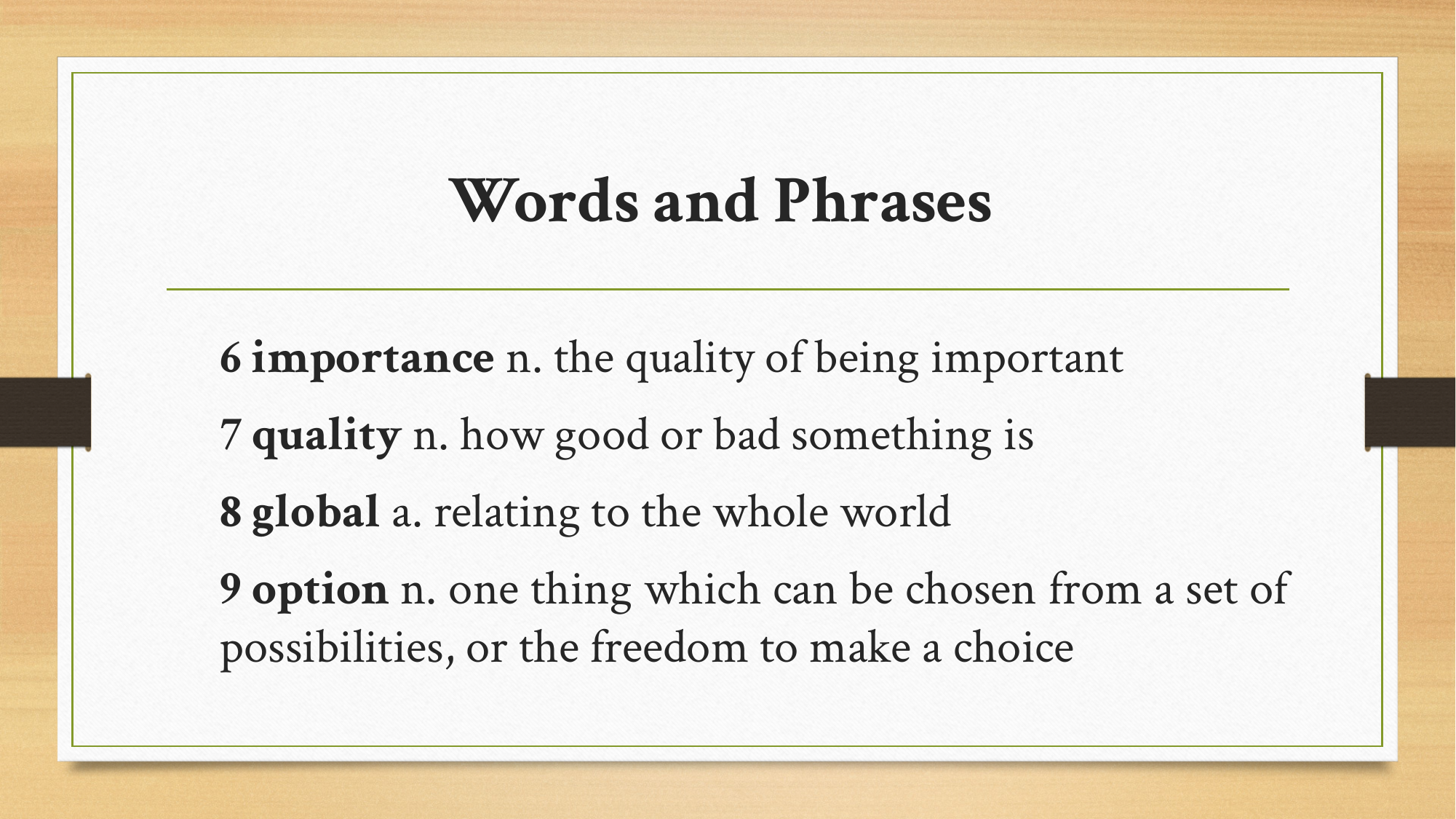

# Words and Phrases
6 importance n. the quality of being important
7 quality n. how good or bad something is
8 global a. relating to the whole world
9 option n. one thing which can be chosen from a set of possibilities, or the freedom to make a choice